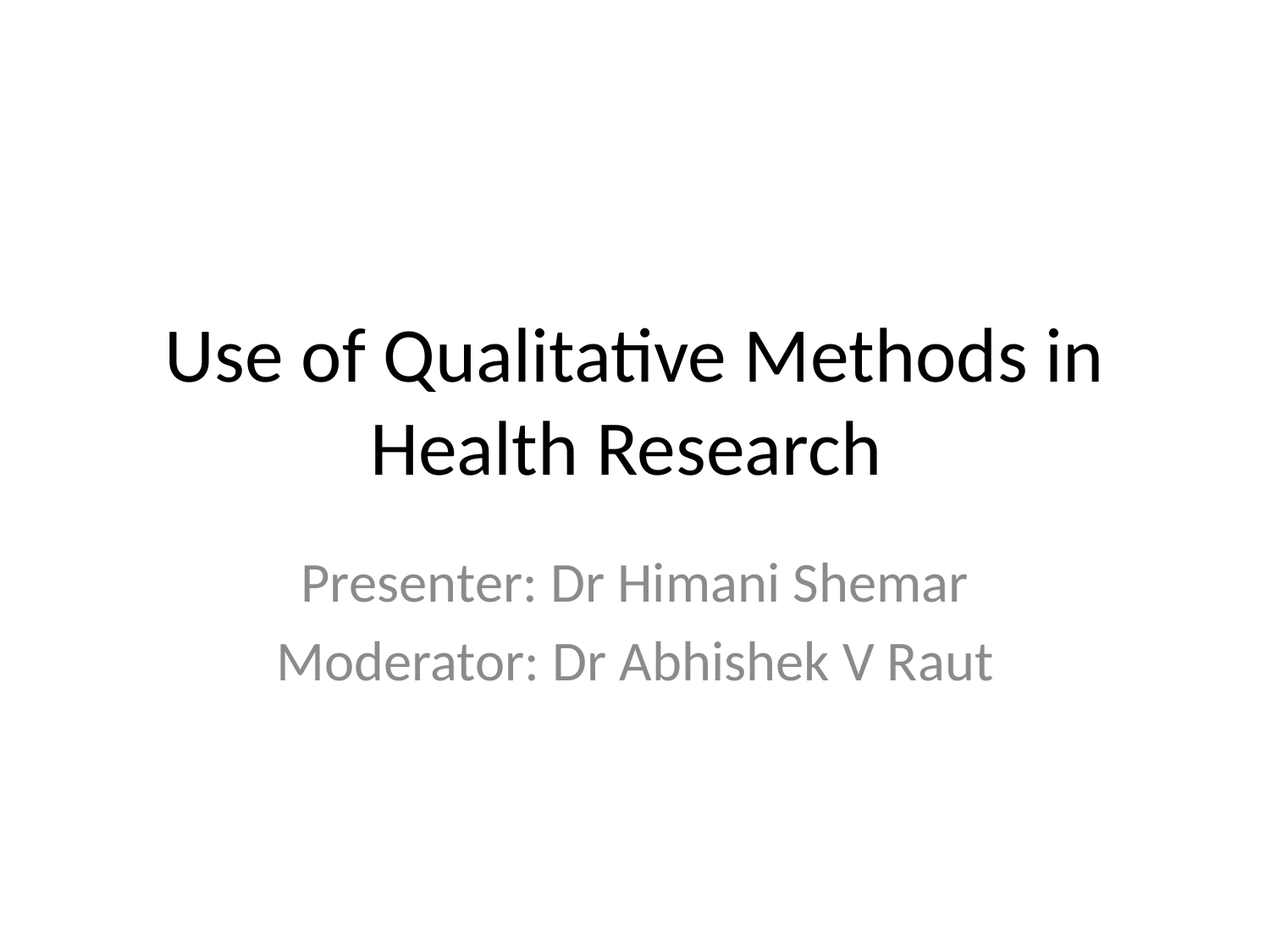

# Use of Qualitative Methods in Health Research
Presenter: Dr Himani Shemar
Moderator: Dr Abhishek V Raut